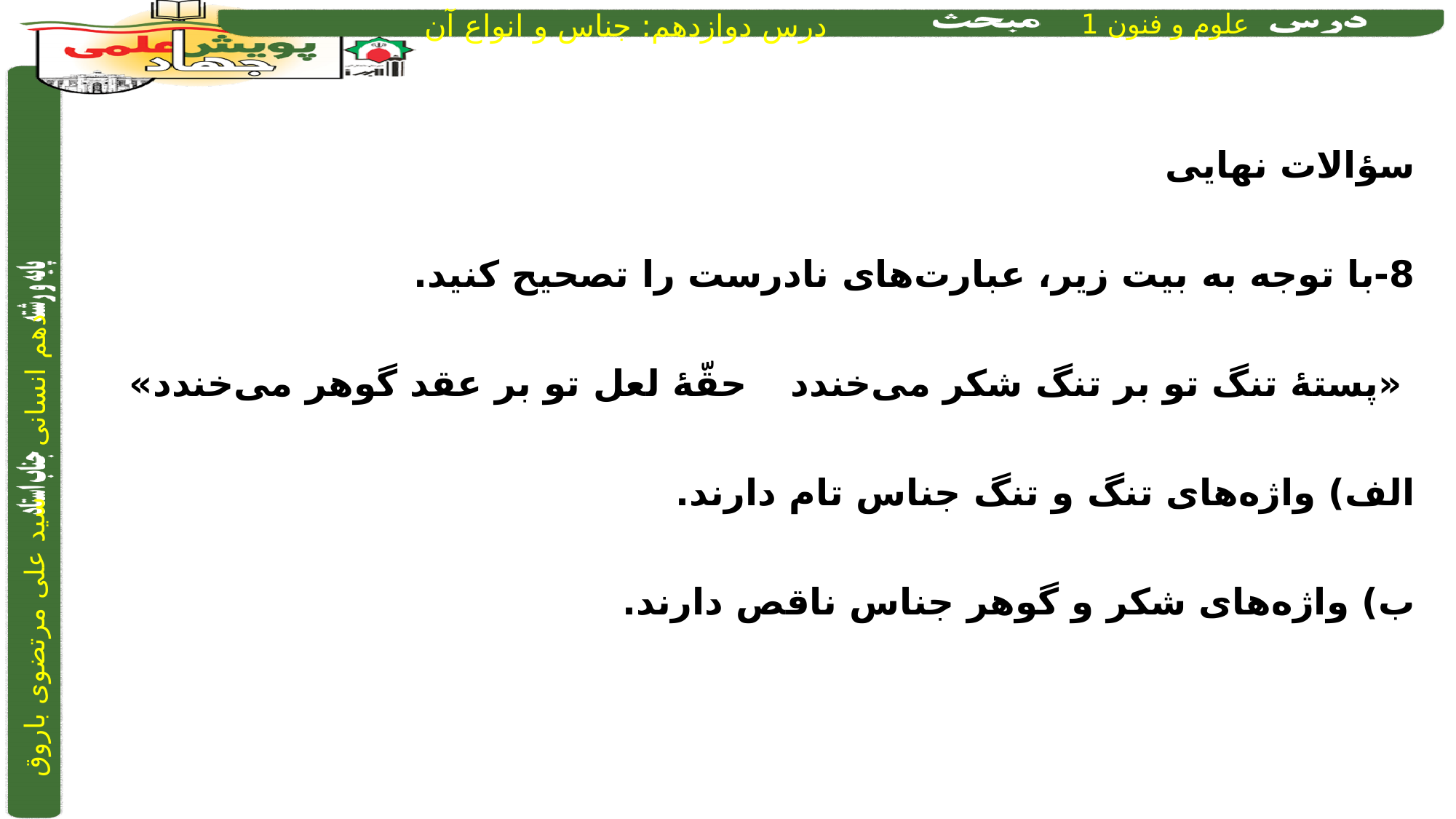

سؤالات نهایی
8-با توجه به بیت زیر، عبارت‌های نادرست را تصحیح کنید.
 «پستۀ تنگ تو بر تنگ شکر می‌خندد	 	 حقّۀ لعل تو بر عقد گوهر می‌خندد»
الف) واژه‌های تنگ و تنگ جناس تام دارند.
ب) واژه‌های شکر و گوهر جناس ناقص دارند.